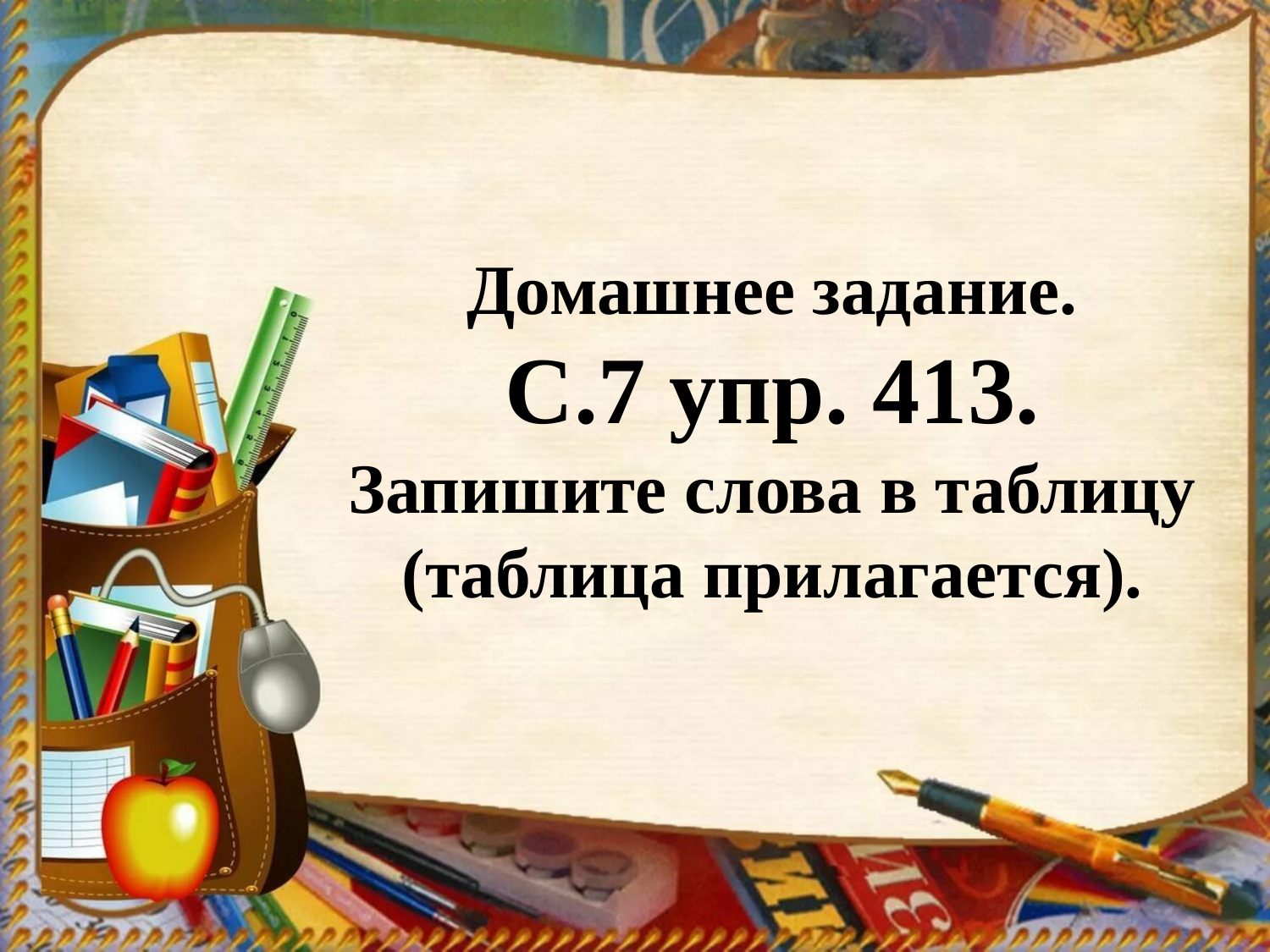

# Домашнее задание. С.7 упр. 413. Запишите слова в таблицу (таблица прилагается).